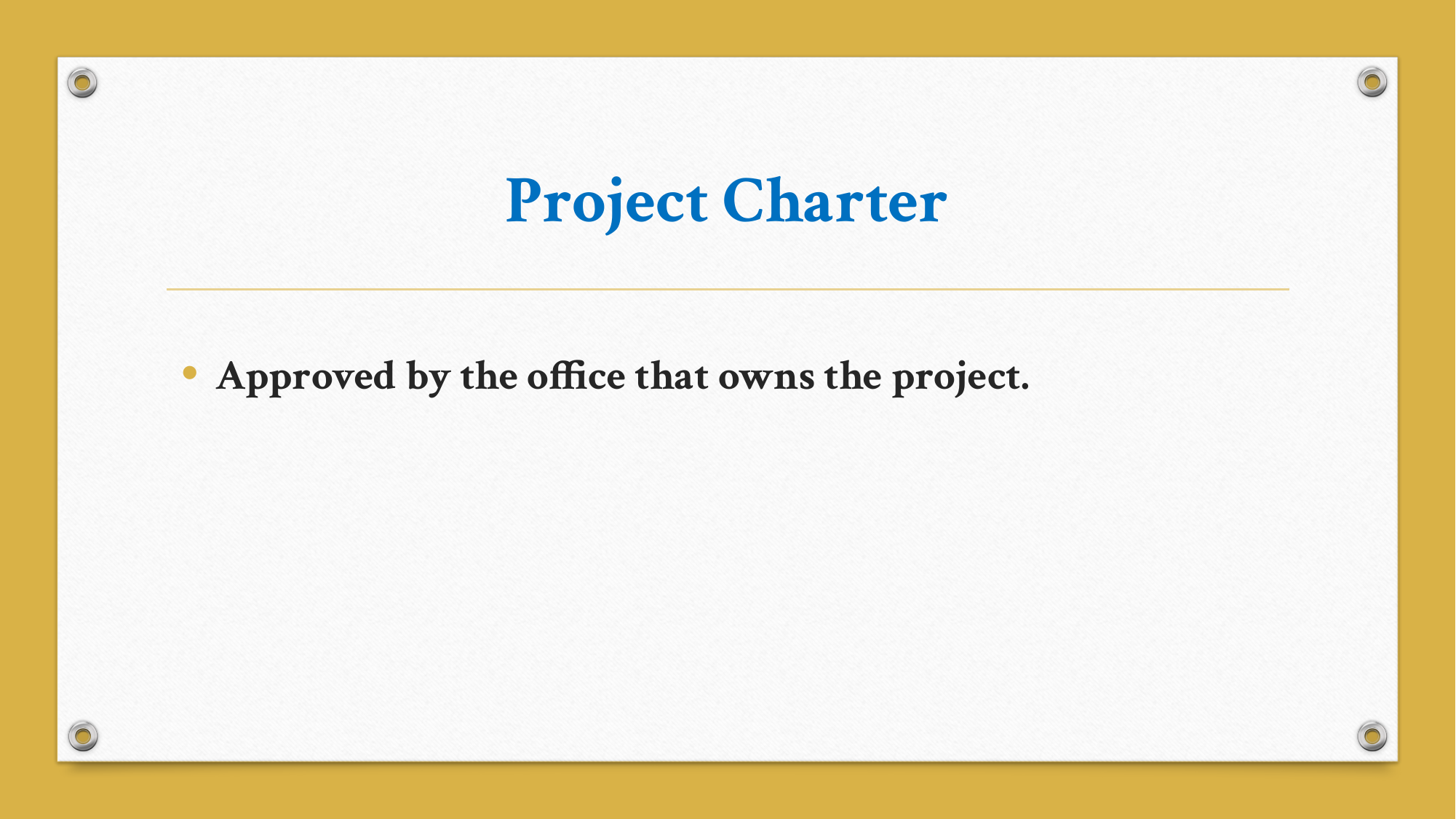

# Project Charter

Approved by the office that owns the project.